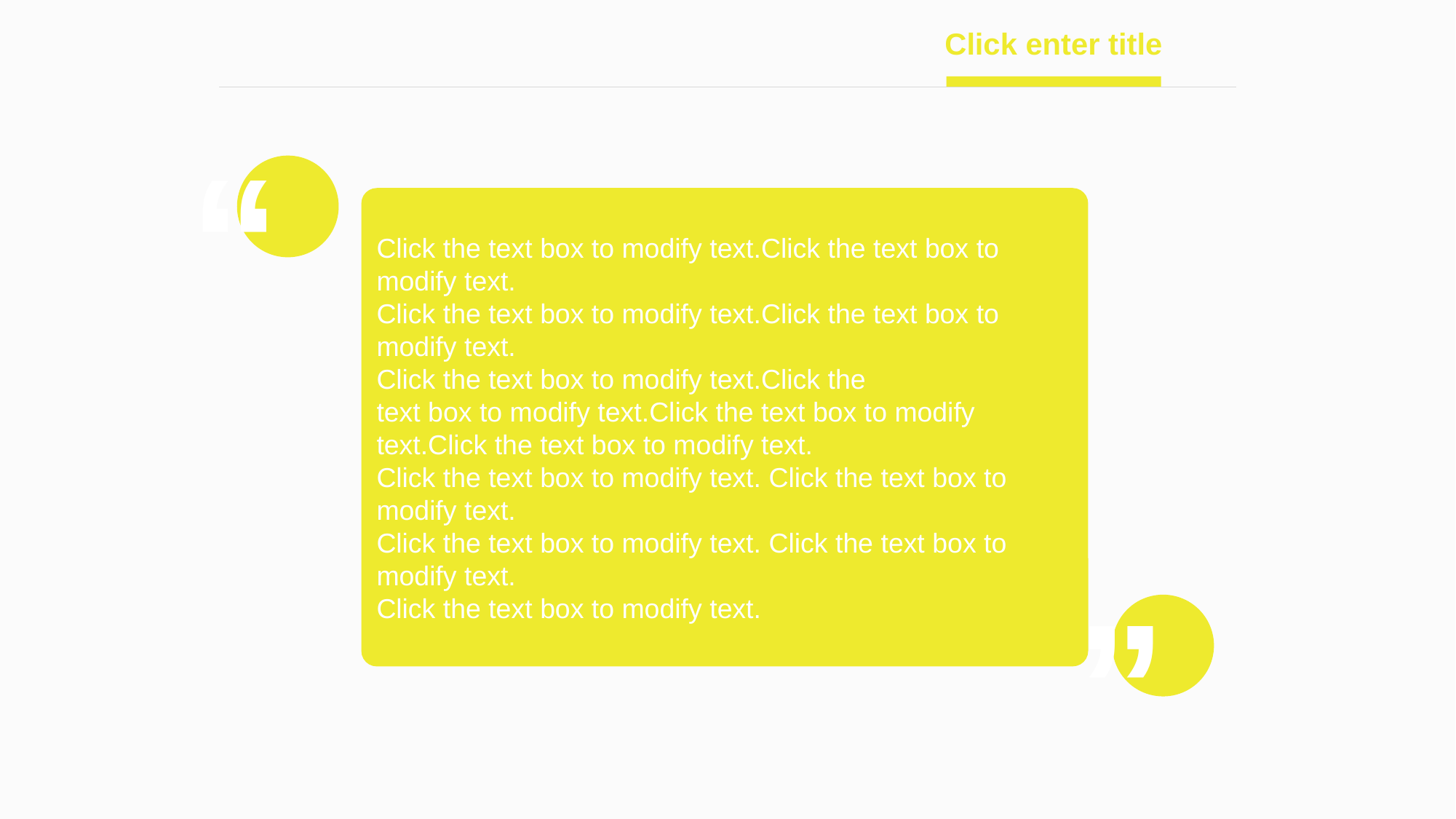

Click enter title

“

Click the text box to modify text.Click the text box to modify text.
Click the text box to modify text.Click the text box to modify text.
Click the text box to modify text.Click the
text box to modify text.Click the text box to modify text.Click the text box to modify text.
Click the text box to modify text. Click the text box to modify text.
Click the text box to modify text. Click the text box to modify text.
Click the text box to modify text.

”